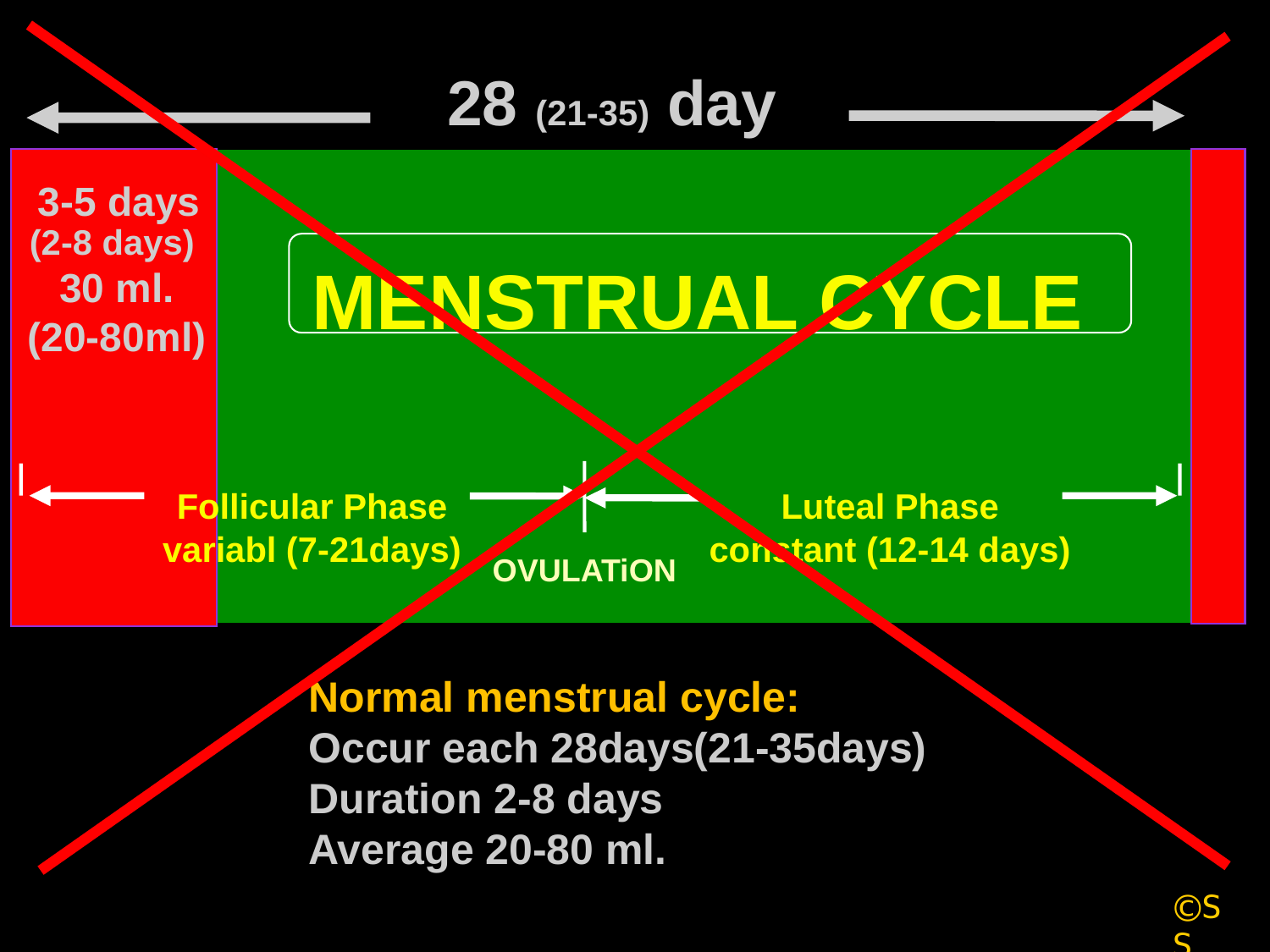

28 (21-35) day

3-5 days
(2-8 days)
MENSTRÜEL SiKLUS

MENSTRUAL CYCLE
30 ml.
(20-80ml)

Follicular Phase
variabl (7-21days)
Luteal Phase
constant (12-14 days)

OVULATiON
Normal menstrual cycle:
Occur each 28days(21-35days)
Duration 2-8 days
Average 20-80 ml.